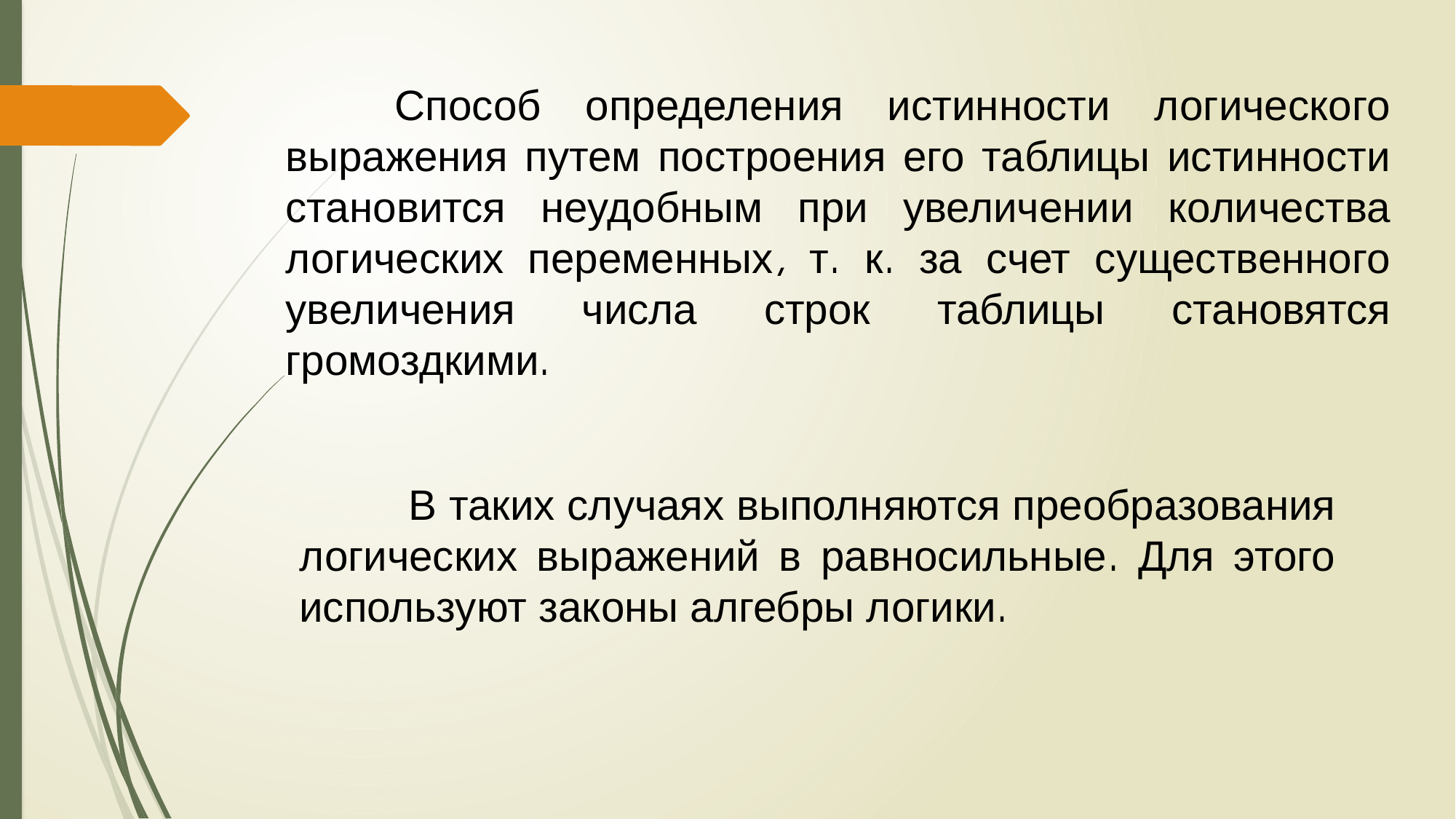

Способ определения истинности логического выражения путем построения его таблицы истинности становится неудобным при увеличении количества логических переменных, т. к. за счет существенного увеличения числа строк таблицы становятся громоздкими.
	В таких случаях выполняются преобразования логических выражений в равносильные. Для этого используют законы алгебры логики.